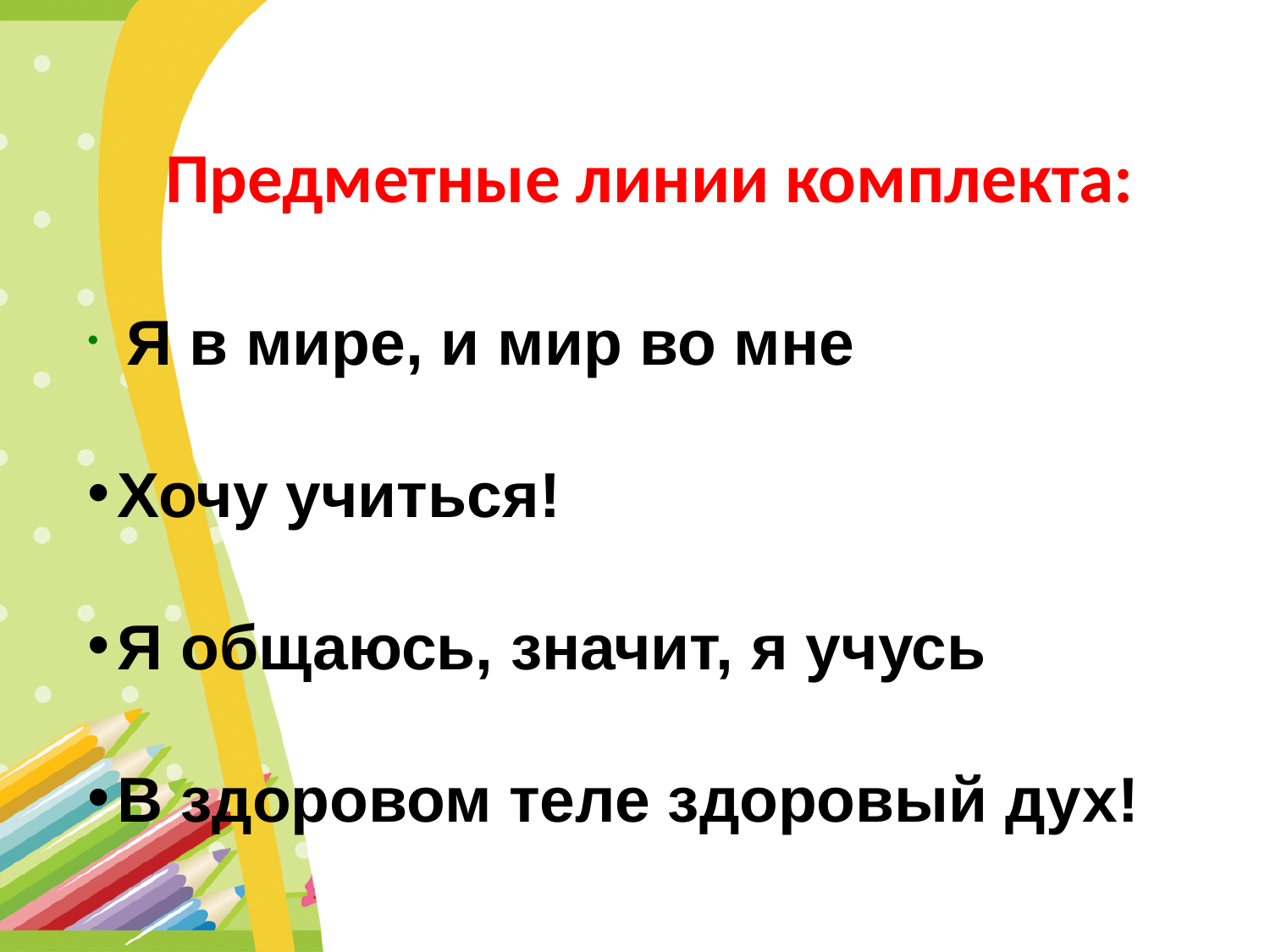

Предметные линии комплекта:

 Я в мире, и мир во мне

Хочу учиться!

Я общаюсь, значит, я учусь

В здоровом теле здоровый дух!